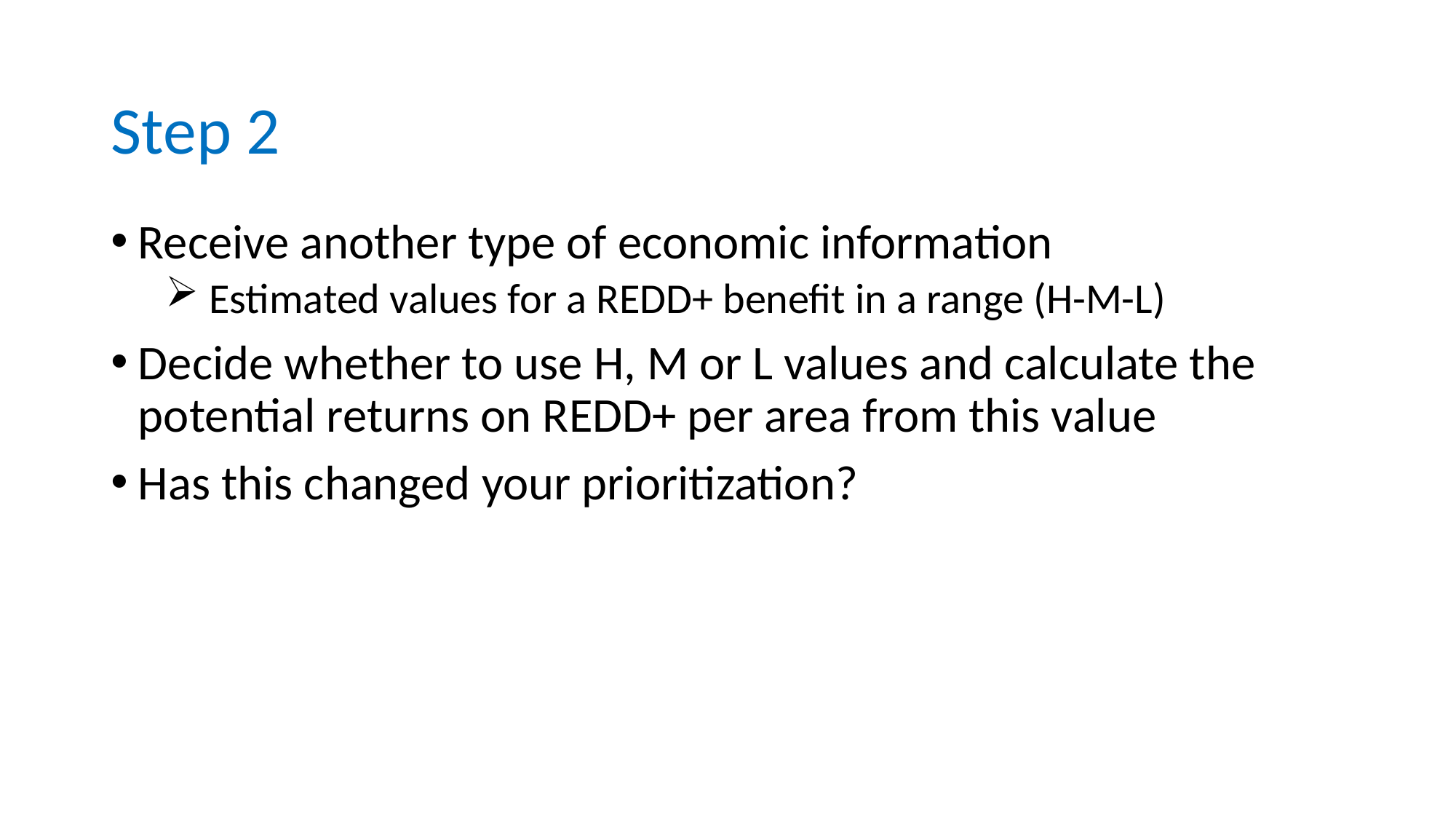

# Step 2
Receive another type of economic information
 Estimated values for a REDD+ benefit in a range (H-M-L)
Decide whether to use H, M or L values and calculate the potential returns on REDD+ per area from this value
Has this changed your prioritization?